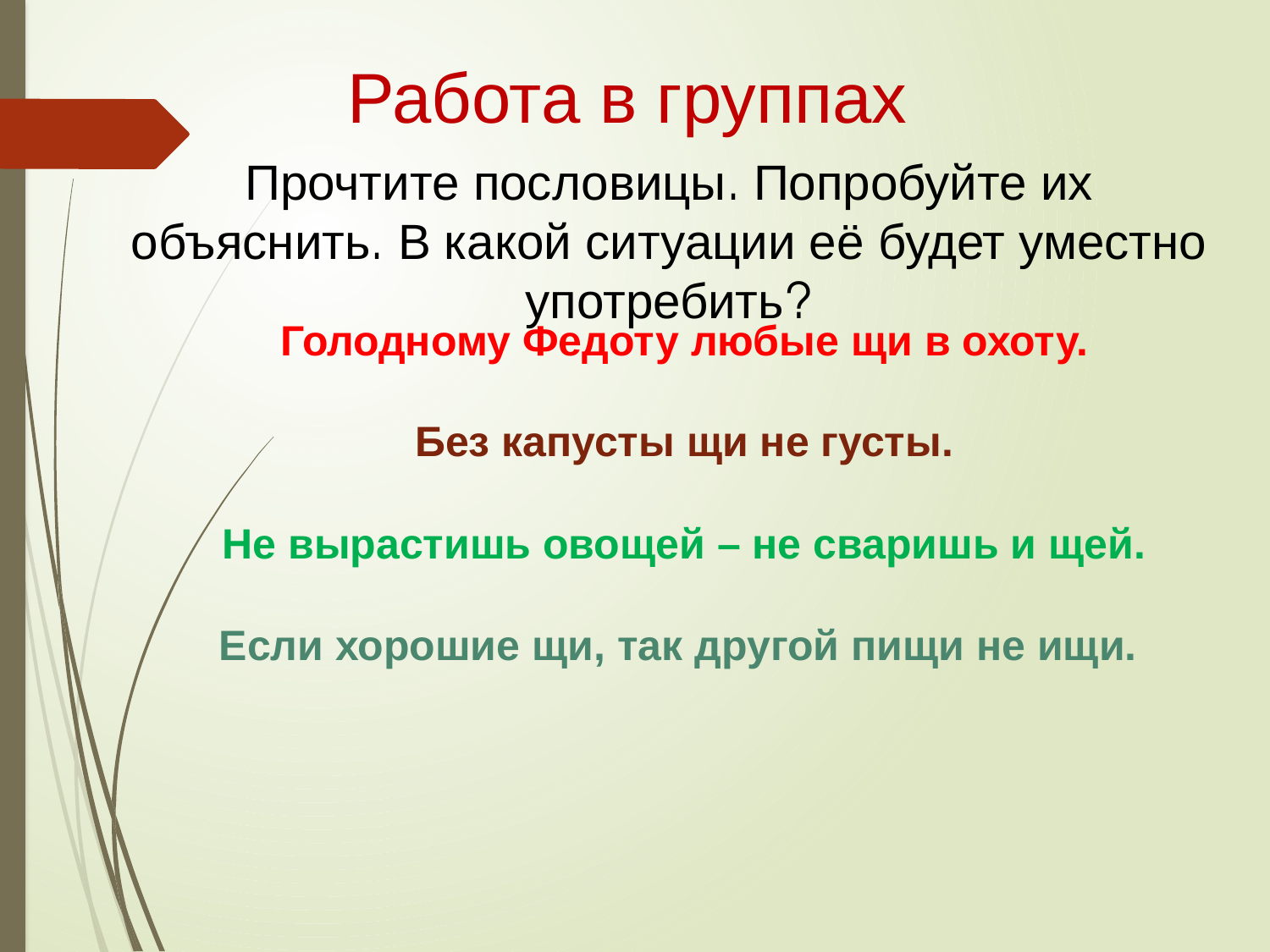

Работа в группах
Прочтите пословицы. Попробуйте их объяснить. В какой ситуации её будет уместно употребить?

Голодному Федоту любые щи в охоту.
Без капусты щи не густы.
Не вырастишь овощей – не сваришь и щей.
Если хорошие щи, так другой пищи не ищи.